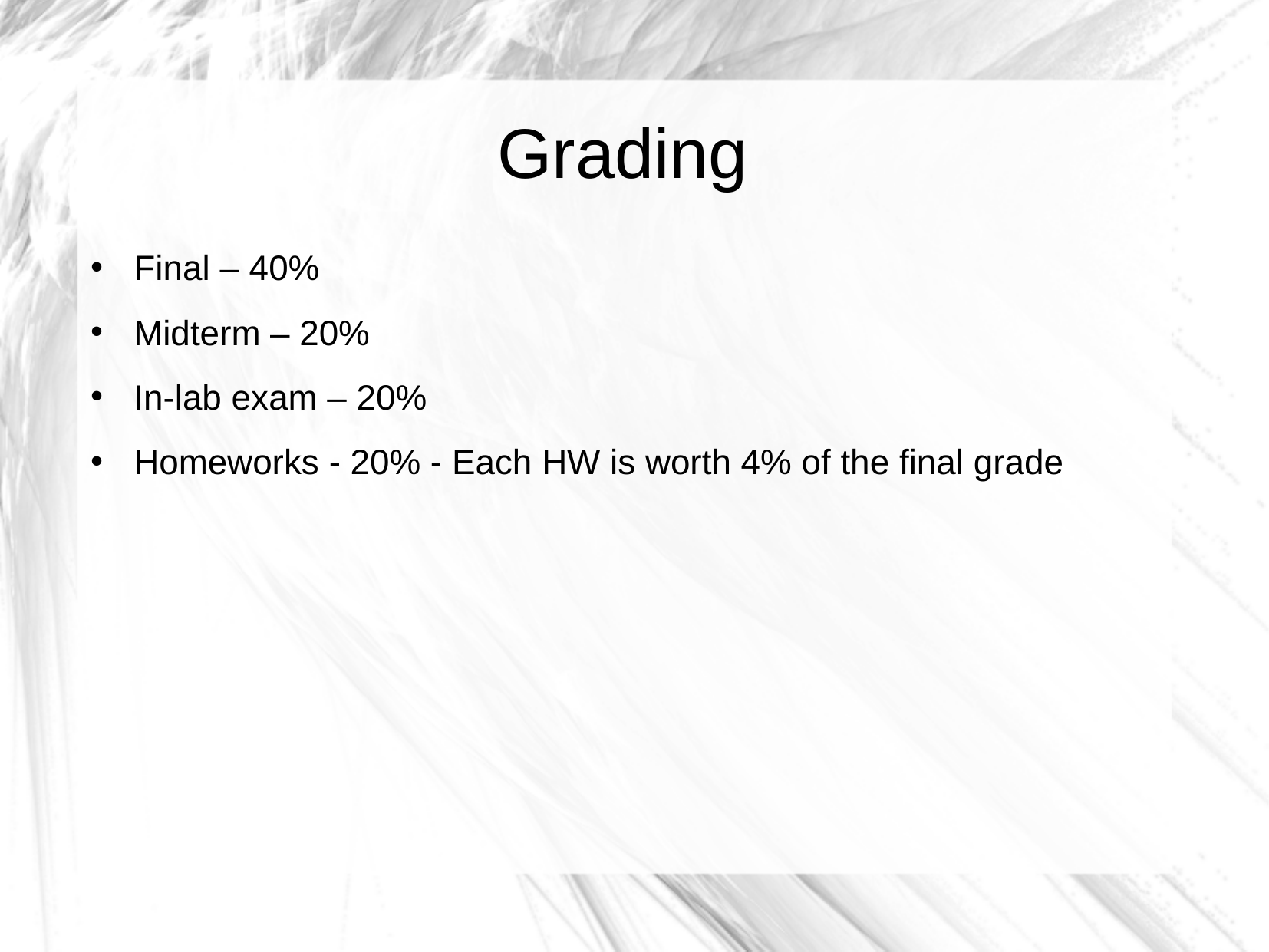

Grading
Final – 40%
Midterm – 20%
In-lab exam – 20%
Homeworks - 20% - Each HW is worth 4% of the final grade